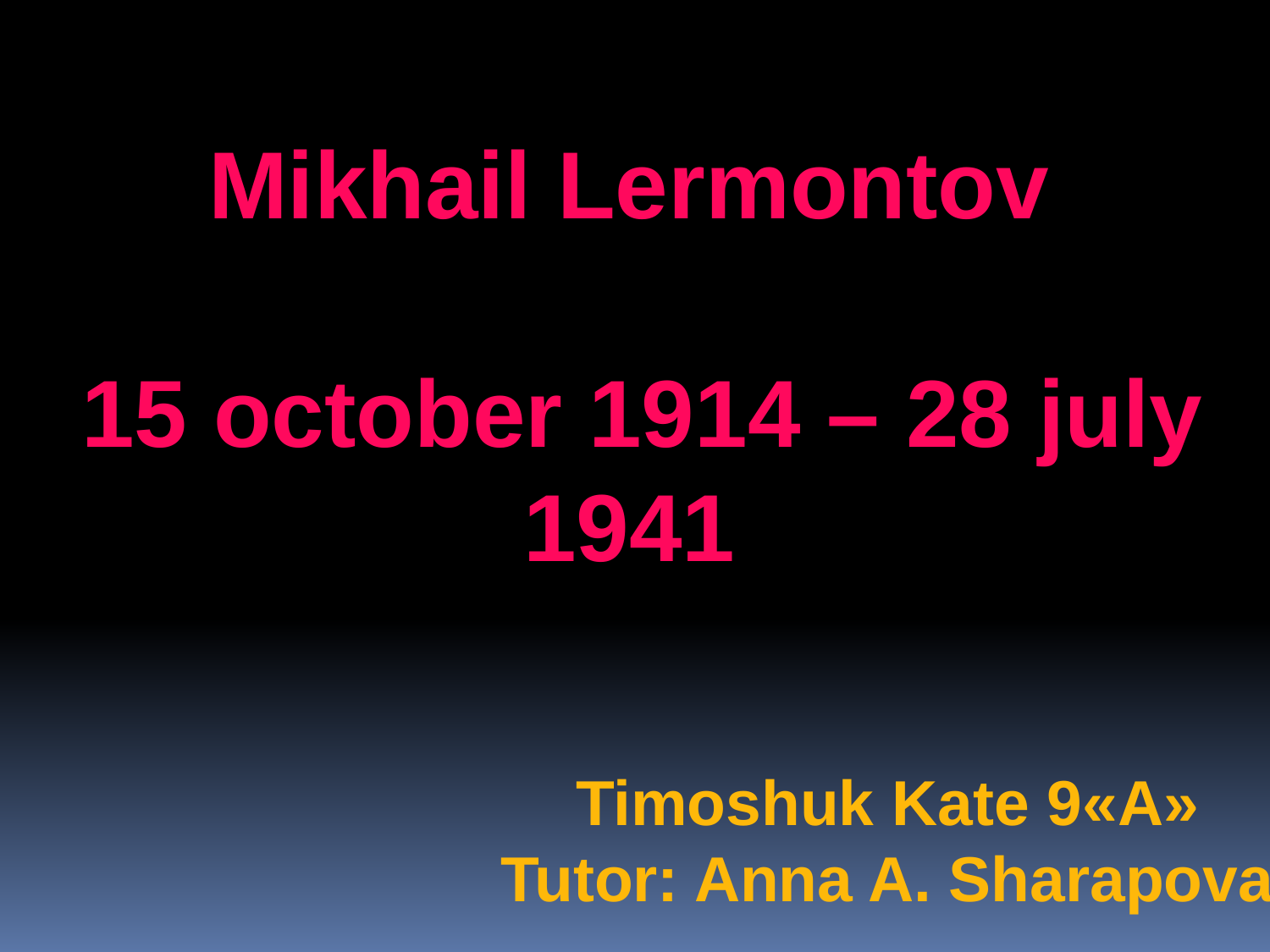

Mikhail Lermontov

 15 october 1914 – 28 july 1941
Timoshuk Kate 9«А»
Tutor: Anna A. Sharapova